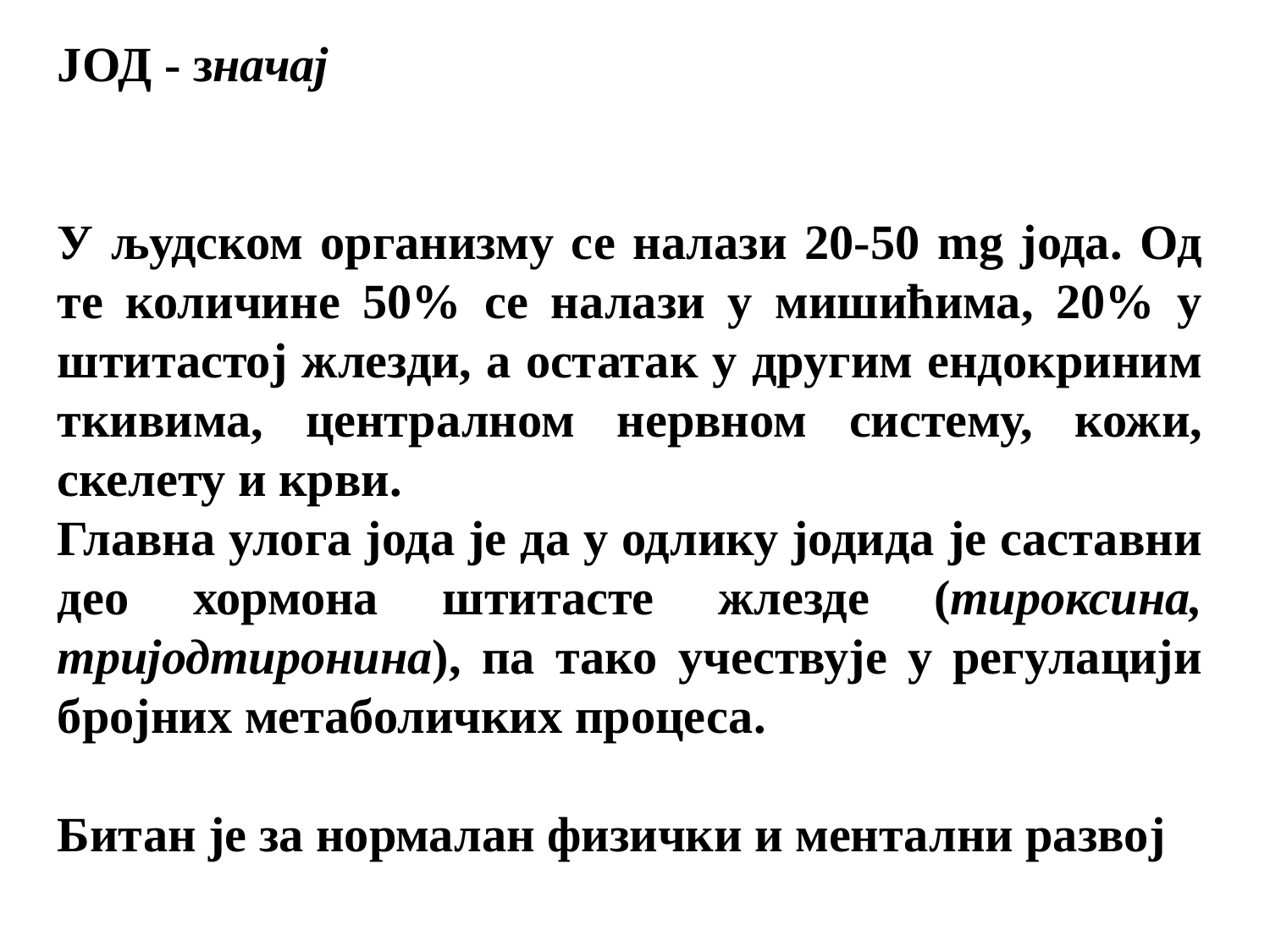

ЈОД - значај

У људском организму се налази 20-50 mg јода. Од те количине 50% се налази у мишићима, 20% у штитастој жлезди, а остатак у другим ендокриним ткивима, централном нервном систему, кожи, скелету и крви.
Главна улога јода је да у одлику јодида је саставни део хормона штитасте жлезде (тироксина, тријодтиронина), па тако учествује у регулацији бројних метаболичких процеса.

Битан је за нормалан физички и ментални развој